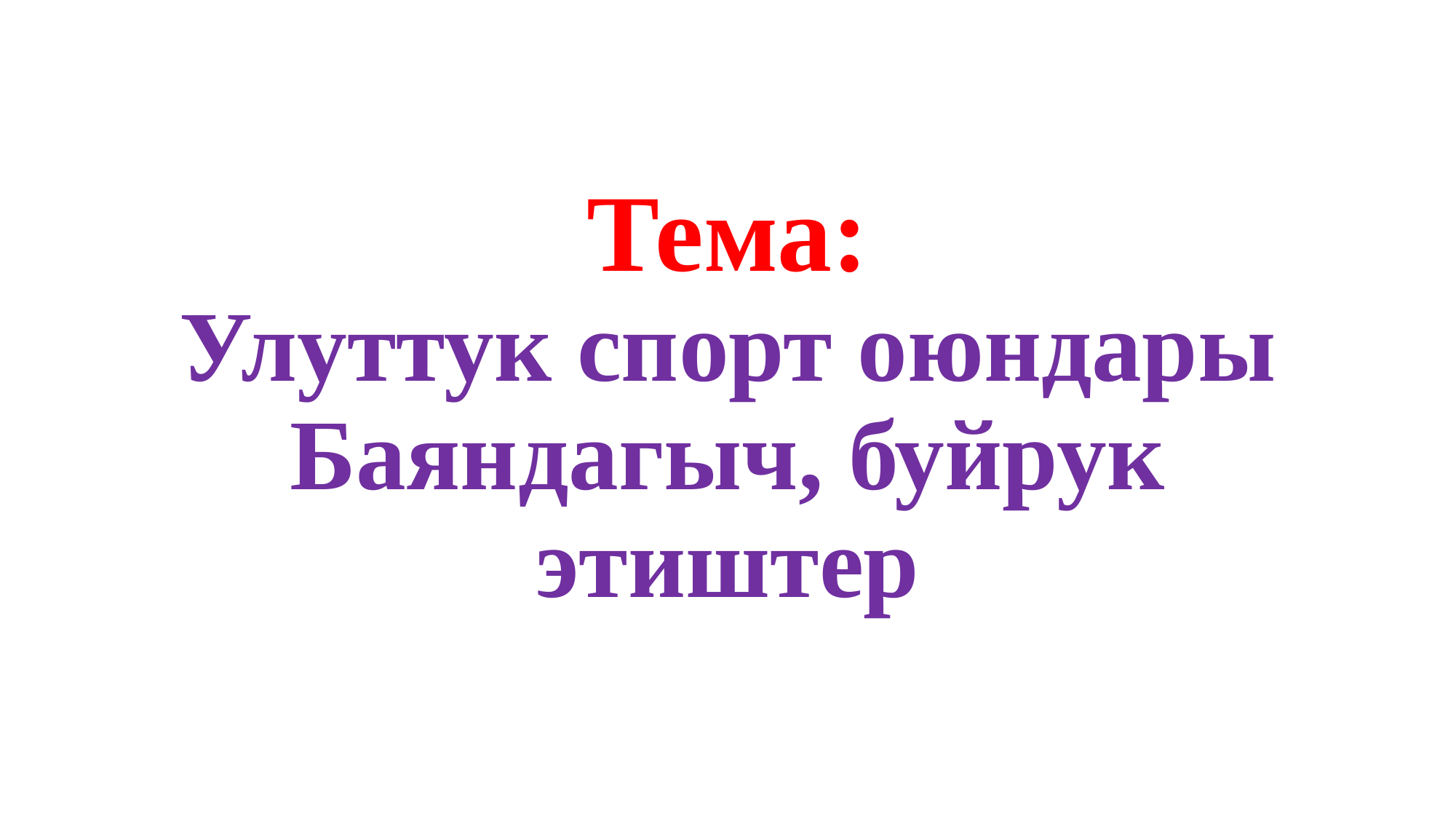

# Тема: Улуттук спорт оюндары Баяндагыч, буйрук этиштер